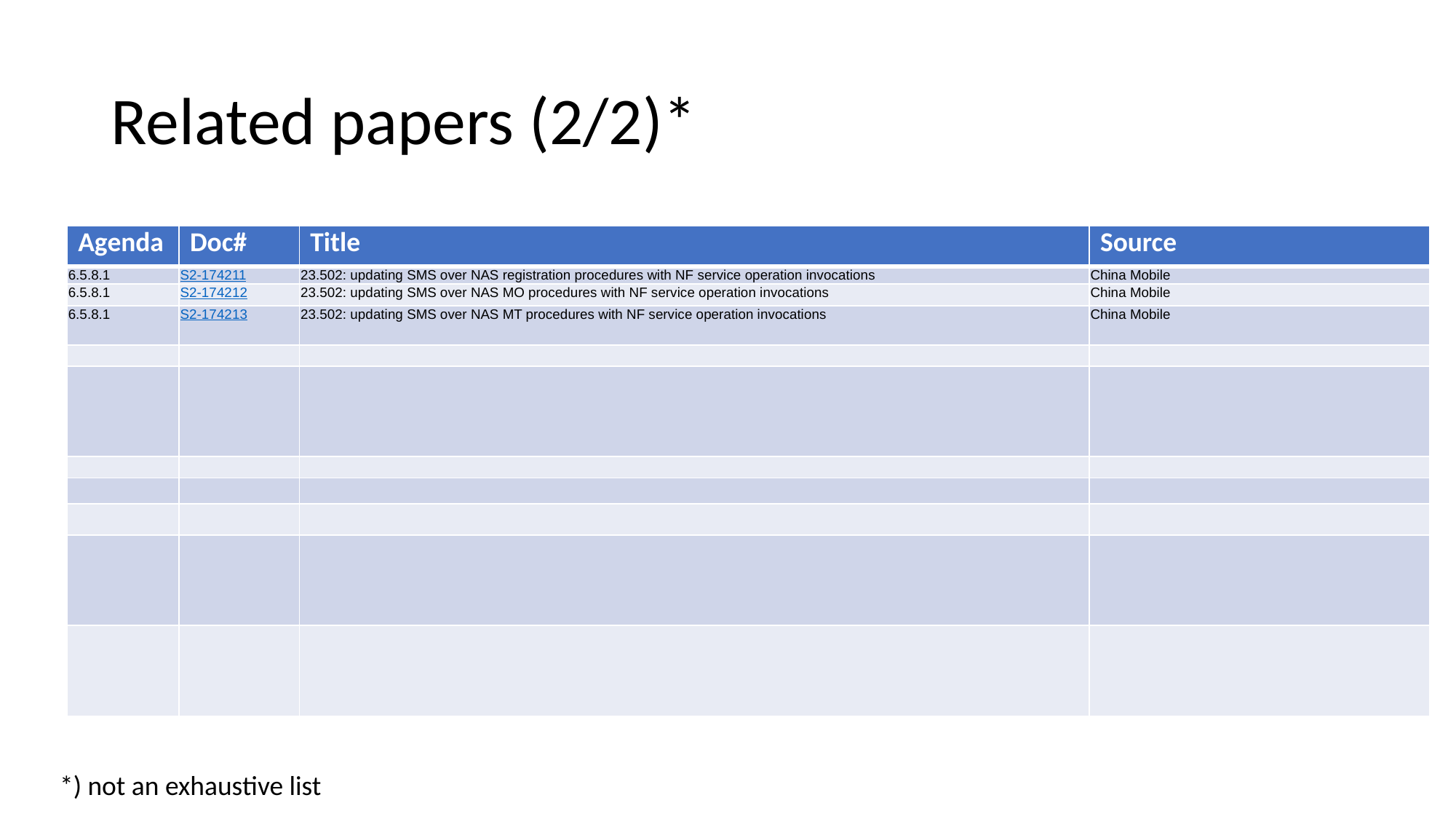

# Related papers (2/2)*
| Agenda | Doc# | Title | Source |
| --- | --- | --- | --- |
| 6.5.8.1 | S2-174211 | 23.502: updating SMS over NAS registration procedures with NF service operation invocations | China Mobile |
| 6.5.8.1 | S2-174212 | 23.502: updating SMS over NAS MO procedures with NF service operation invocations | China Mobile |
| 6.5.8.1 | S2-174213 | 23.502: updating SMS over NAS MT procedures with NF service operation invocations | China Mobile |
|  |  |  |  |
|  |  |  |  |
|  |  |  |  |
|  |  |  |  |
|  |  |  |  |
|  |  |  |  |
|  |  |  |  |
*) not an exhaustive list